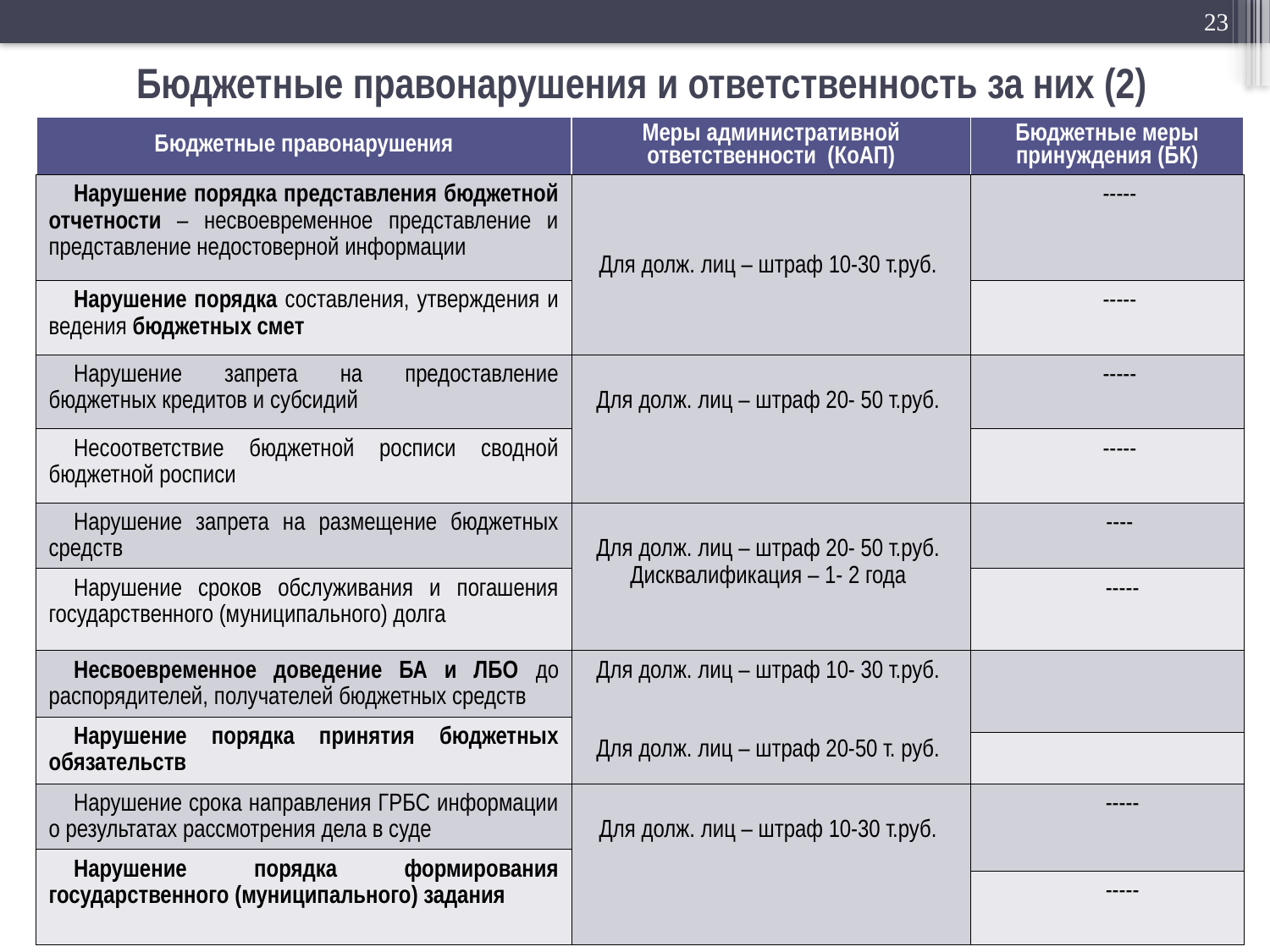

23
 Бюджетные правонарушения и ответственность за них (2)
| Бюджетные правонарушения | Меры административной ответственности (КоАП) | Бюджетные меры принуждения (БК) |
| --- | --- | --- |
| Нарушение порядка представления бюджетной отчетности – несвоевременное представление и представление недостоверной информации | Для долж. лиц – штраф 10-30 т.руб. | ----- |
| Нарушение порядка составления, утверждения и ведения бюджетных смет |  | ----- |
| Нарушение запрета на предоставление бюджетных кредитов и субсидий | Для долж. лиц – штраф 20- 50 т.руб. | ----- |
| Несоответствие бюджетной росписи сводной бюджетной росписи |  | ----- |
| Нарушение запрета на размещение бюджетных средств | Для долж. лиц – штраф 20- 50 т.руб. Дисквалификация – 1- 2 года | ---- |
| Нарушение сроков обслуживания и погашения государственного (муниципального) долга |  | ----- |
| Несвоевременное доведение БА и ЛБО до распорядителей, получателей бюджетных средств | Для долж. лиц – штраф 10- 30 т.руб. Для долж. лиц – штраф 20-50 т. руб. |  |
| Нарушение порядка принятия бюджетных обязательств |  |  |
|  |  |  |
| Нарушение срока направления ГРБС информации о результатах рассмотрения дела в суде | Для долж. лиц – штраф 10-30 т.руб. | ----- |
| Нарушение порядка формирования государственного (муниципального) задания |  |  |
|  |  | ----- |